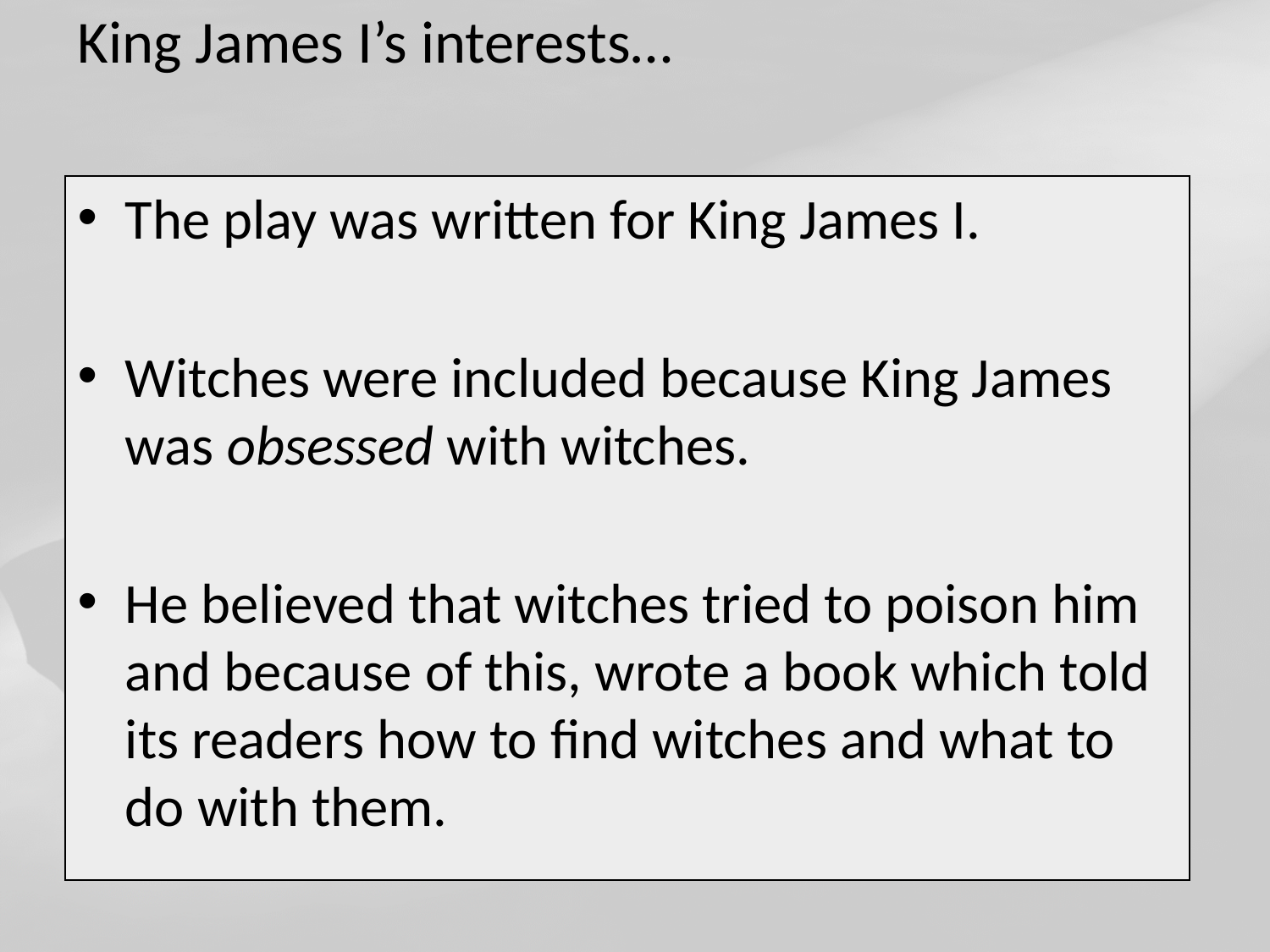

# King James I’s interests…
The play was written for King James I.

Witches were included because King James was obsessed with witches.

He believed that witches tried to poison him and because of this, wrote a book which told its readers how to find witches and what to do with them.